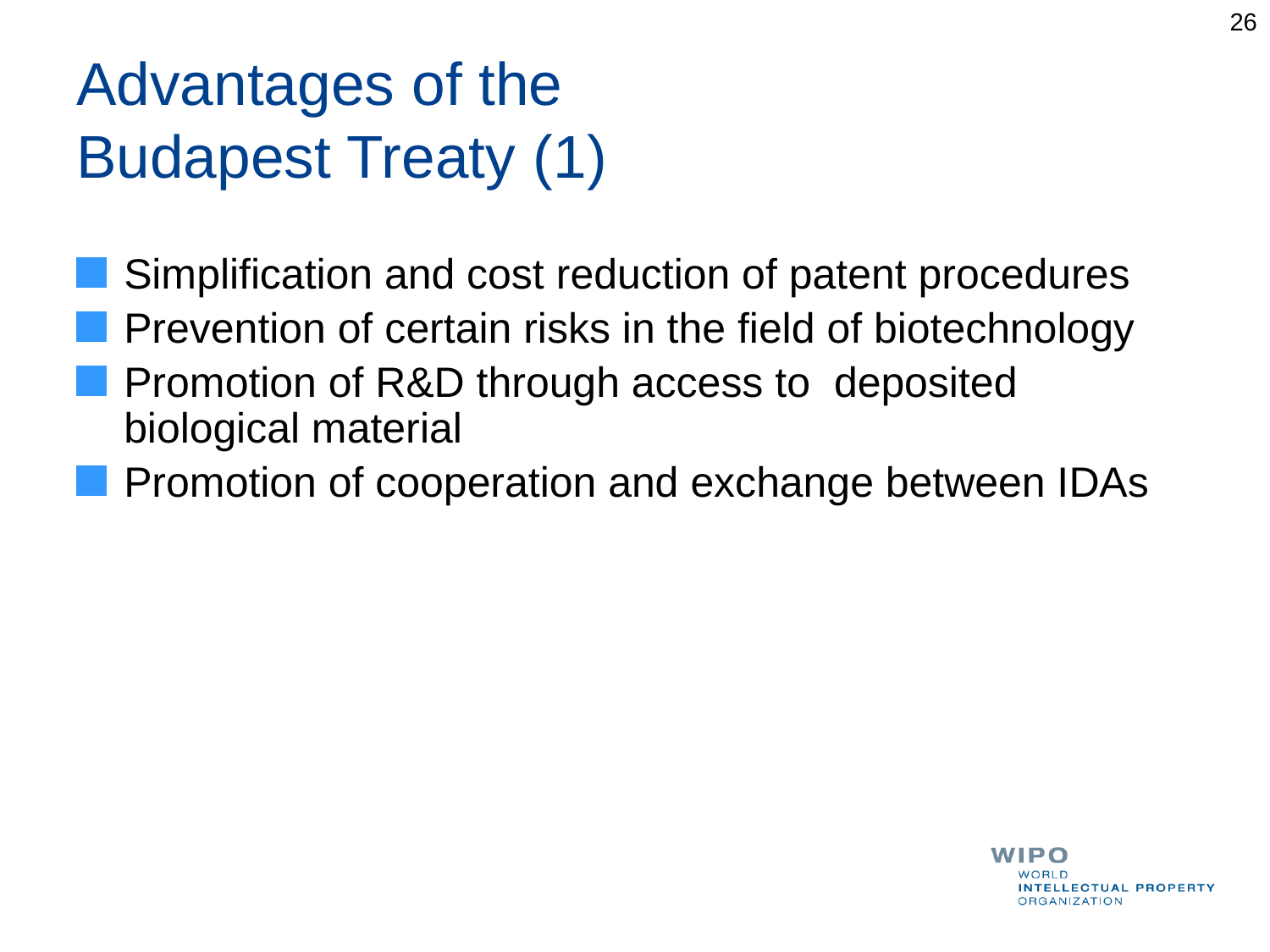

26
# Advantages of the Budapest Treaty (1)
Simplification and cost reduction of patent procedures
Prevention of certain risks in the field of biotechnology
Promotion of R&D through access to  deposited biological material
Promotion of cooperation and exchange between IDAs